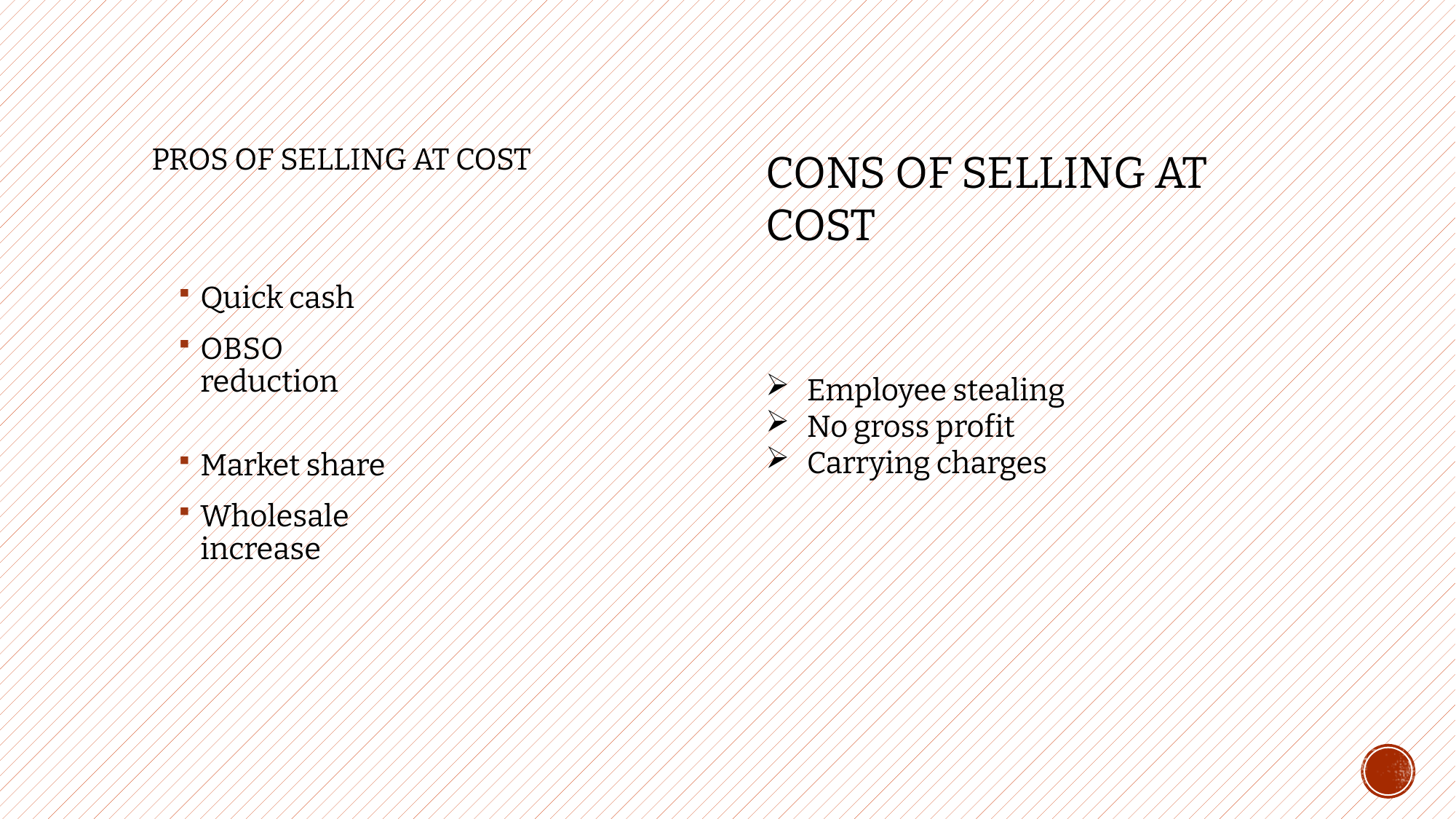

# Pros of selling at cost
CONS OF SELLING AT COST
Quick cash
OBSO	 reduction
Market share
Wholesale increase

Employee stealing
No gross profit
Carrying charges